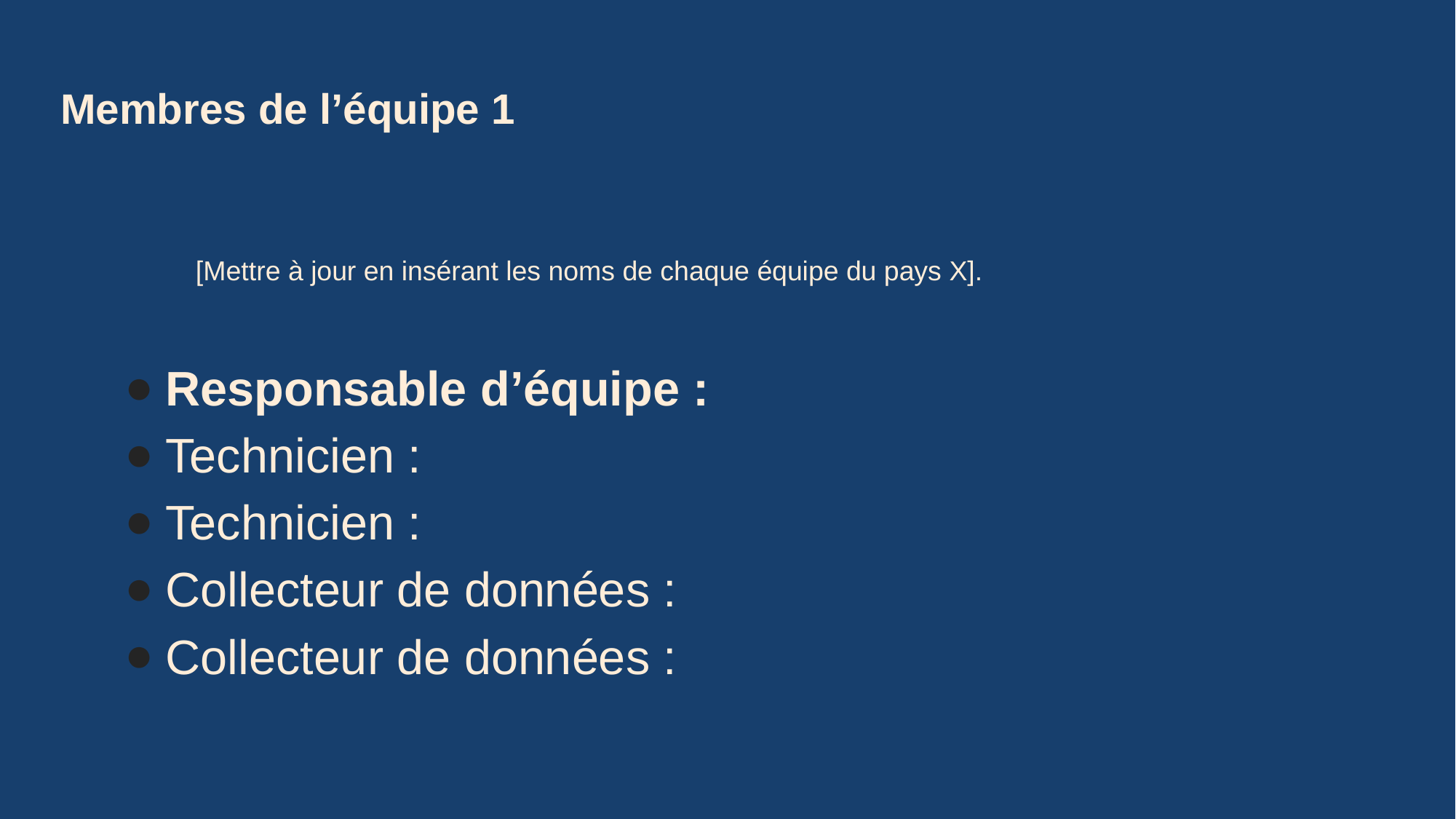

# Membres de l’équipe 1
[Mettre à jour en insérant les noms de chaque équipe du pays X].
Responsable d’équipe :
Technicien :
Technicien :
Collecteur de données :
Collecteur de données :